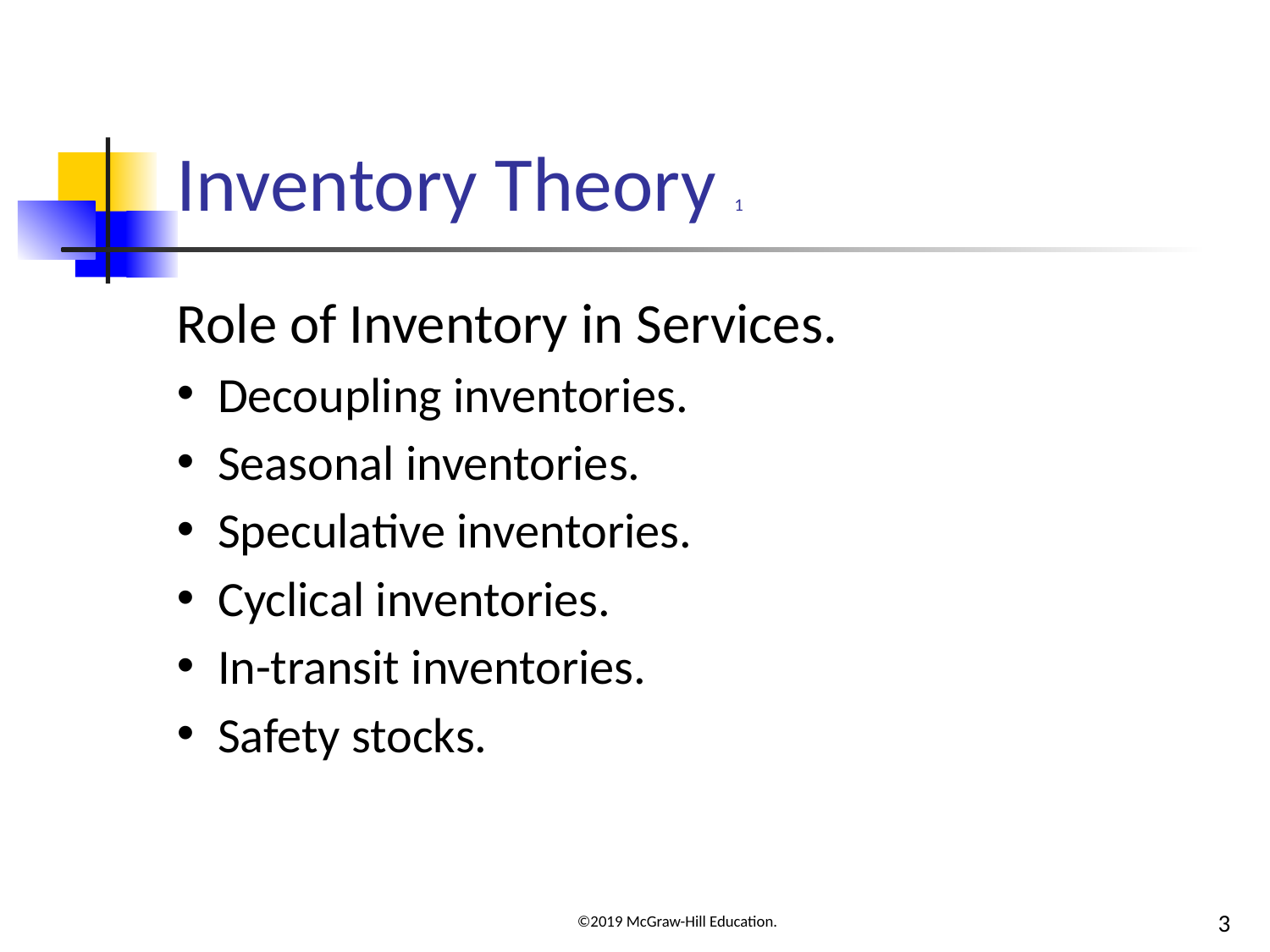

# Inventory Theory 1
Role of Inventory in Services.
Decoupling inventories.
Seasonal inventories.
Speculative inventories.
Cyclical inventories.
In-transit inventories.
Safety stocks.